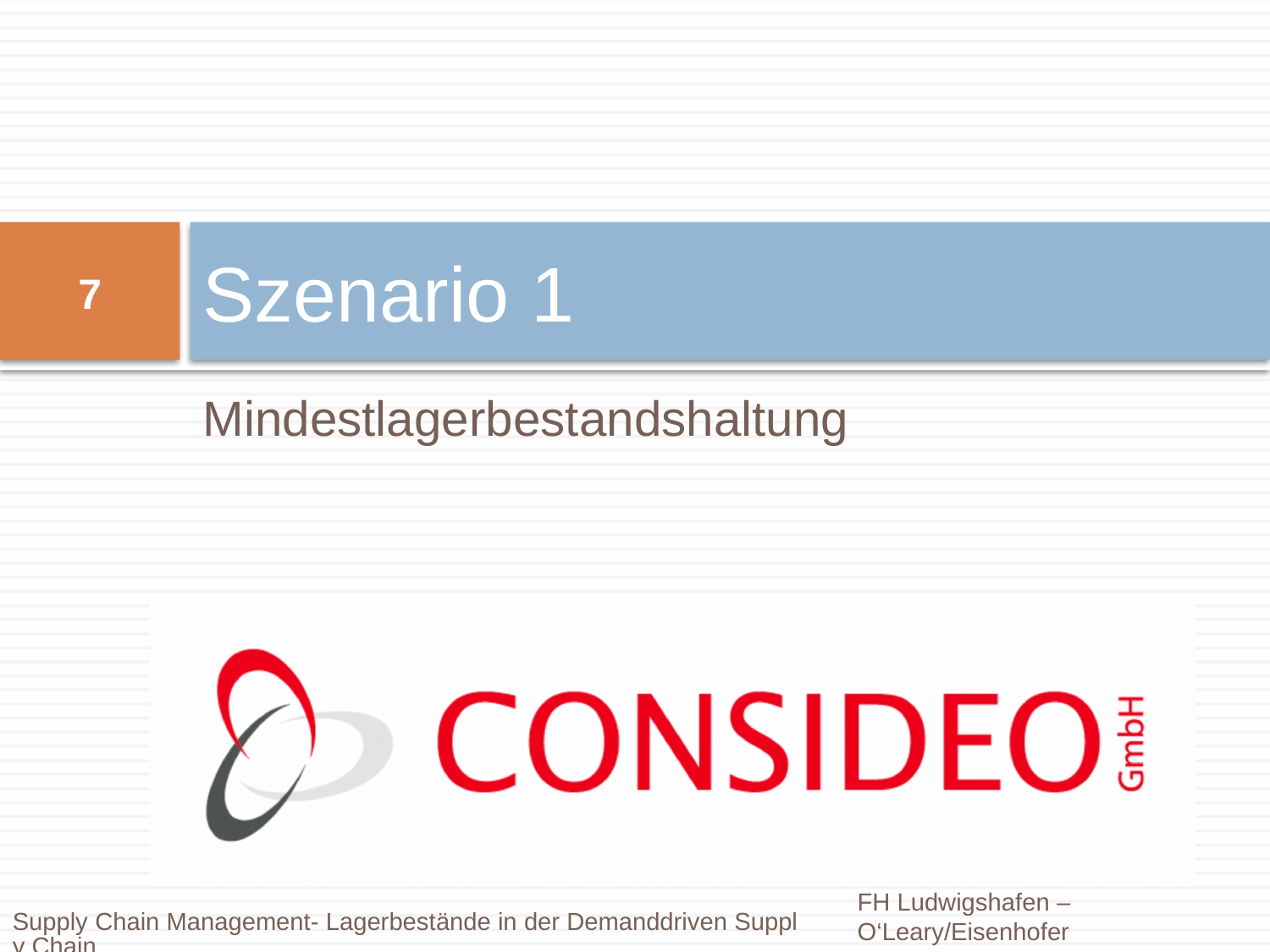

# Szenario 1
7
Mindestlagerbestandshaltung
FH Ludwigshafen – O‘Leary/Eisenhofer
Supply Chain Management- Lagerbestände in der Demanddriven Supply Chain